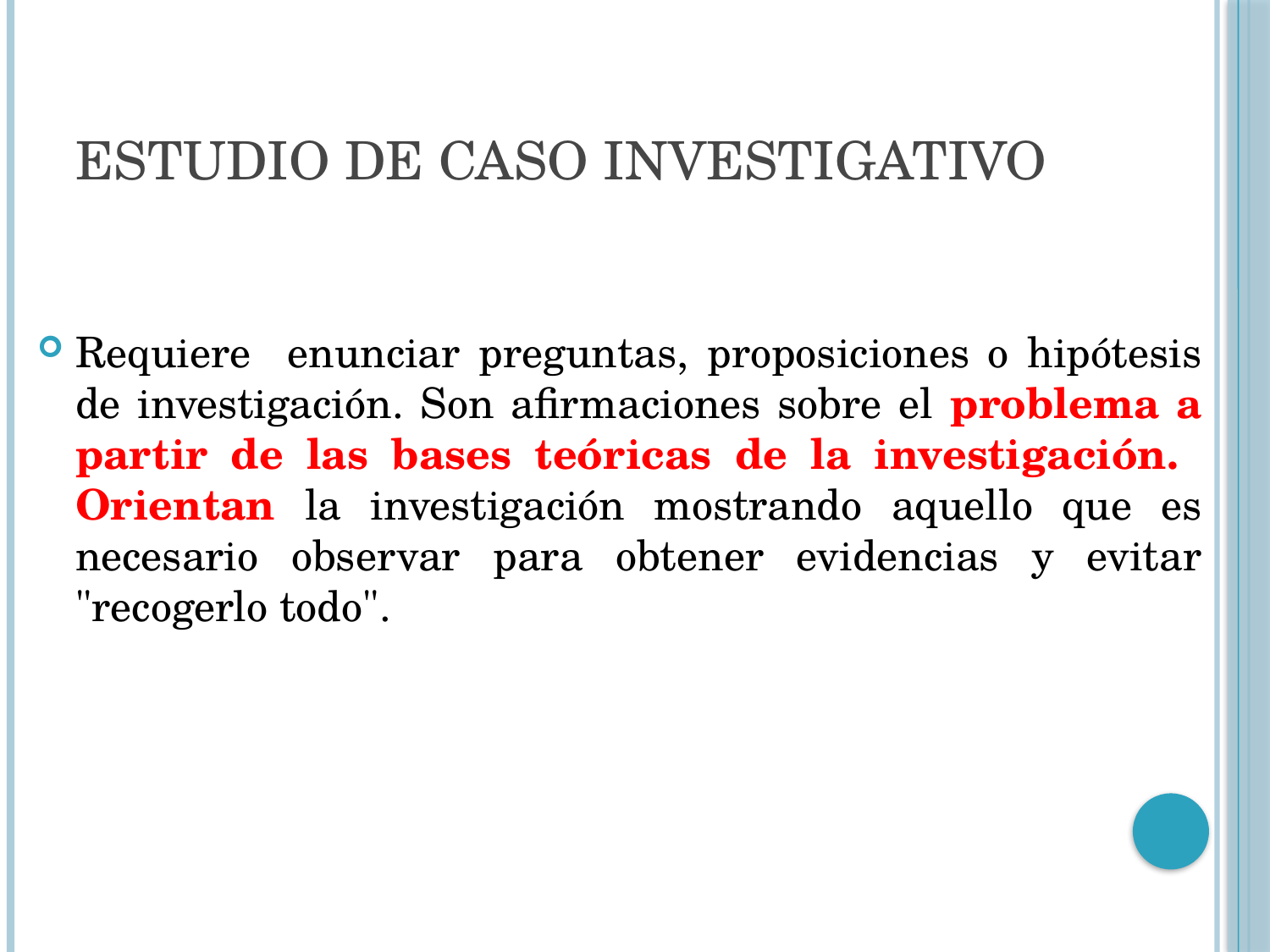

# Estudio de caso investigativo

Requiere  enunciar preguntas, proposiciones o hipótesis de investigación. Son afirmaciones sobre el problema a partir de las bases teóricas de la investigación.  Orientan la investigación mostrando aquello que es necesario observar para obtener evidencias y evitar "recogerlo todo".